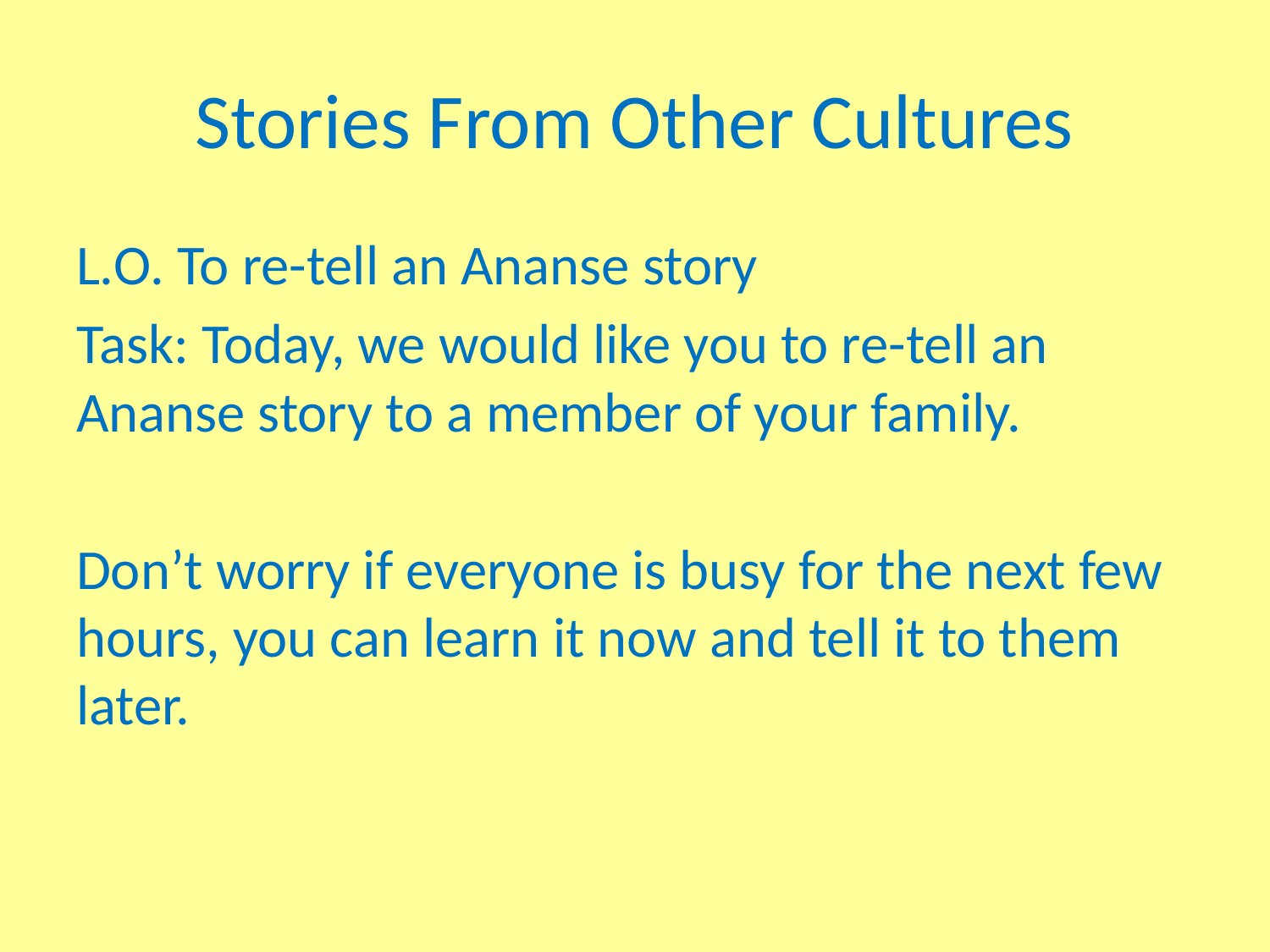

# Stories From Other Cultures
L.O. To re-tell an Ananse story
Task: Today, we would like you to re-tell an Ananse story to a member of your family.

Don’t worry if everyone is busy for the next few hours, you can learn it now and tell it to them later.